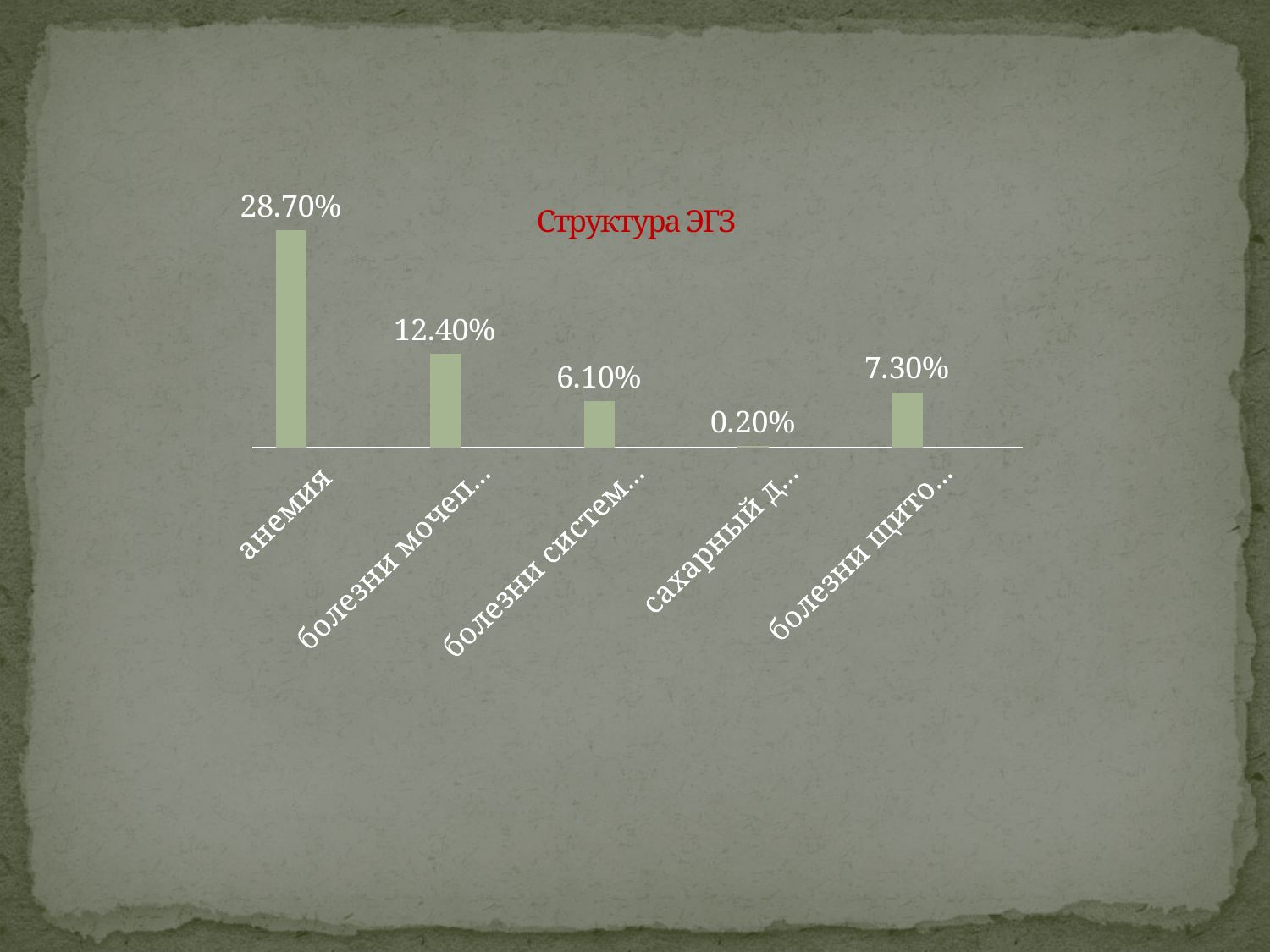

# Структура ЭГЗ

### Chart

| Category | Столбец1 | Столбец2 | Столбец3 |
|---|---|---|---|
| анемия  | 0.2870000000000001 | None | None |
| болезни мочеполовой системы | 0.12400000000000003 | None | None |
| болезни системы кровообращения | 0.06100000000000002 | None | None |
| сахарный диабет | 0.002000000000000001 | None | None |
| болезни щитовидной железы | 0.07300000000000002 | None | None |